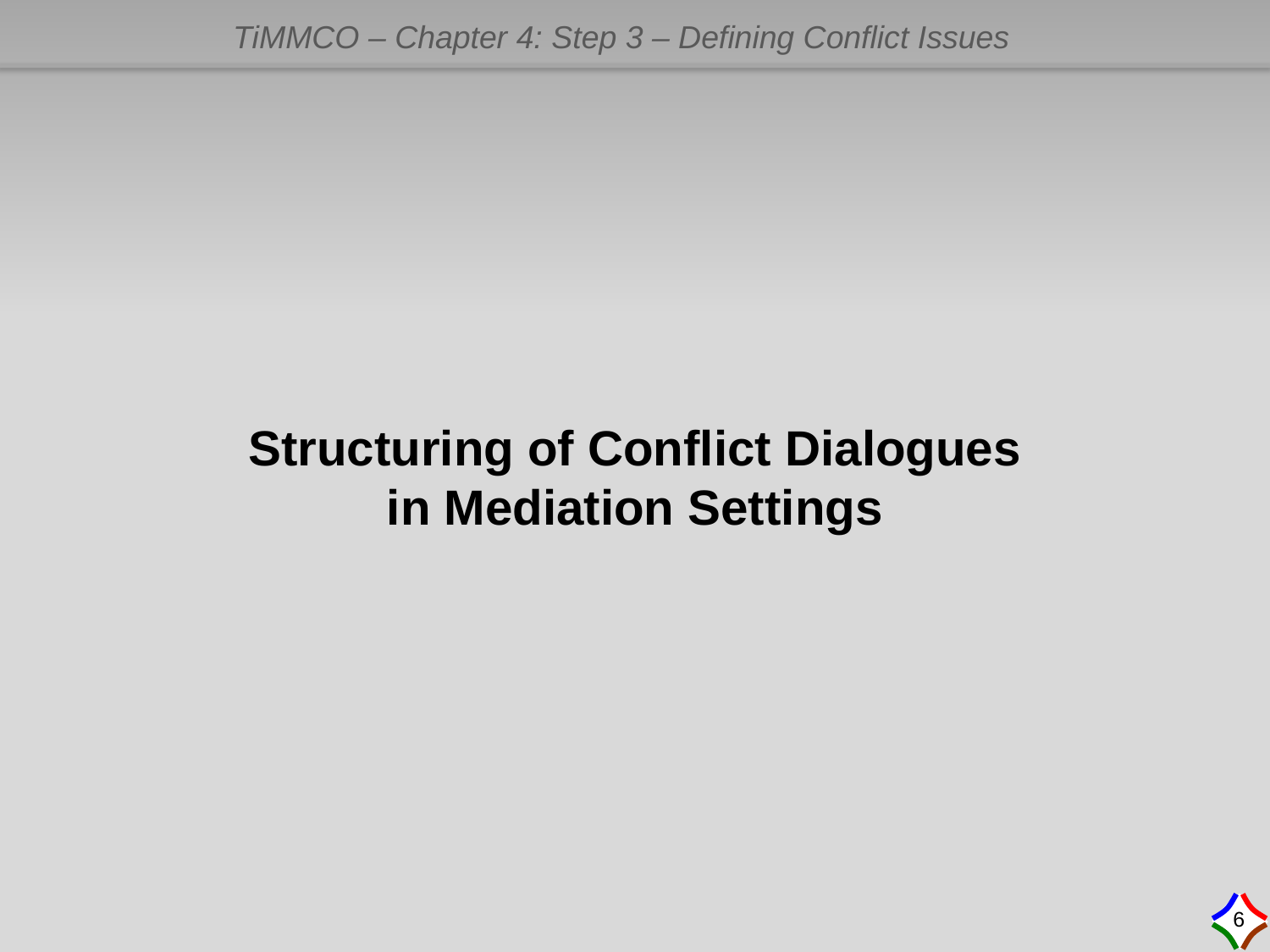

Structuring of Conflict Dialogues
in Mediation Settings
6